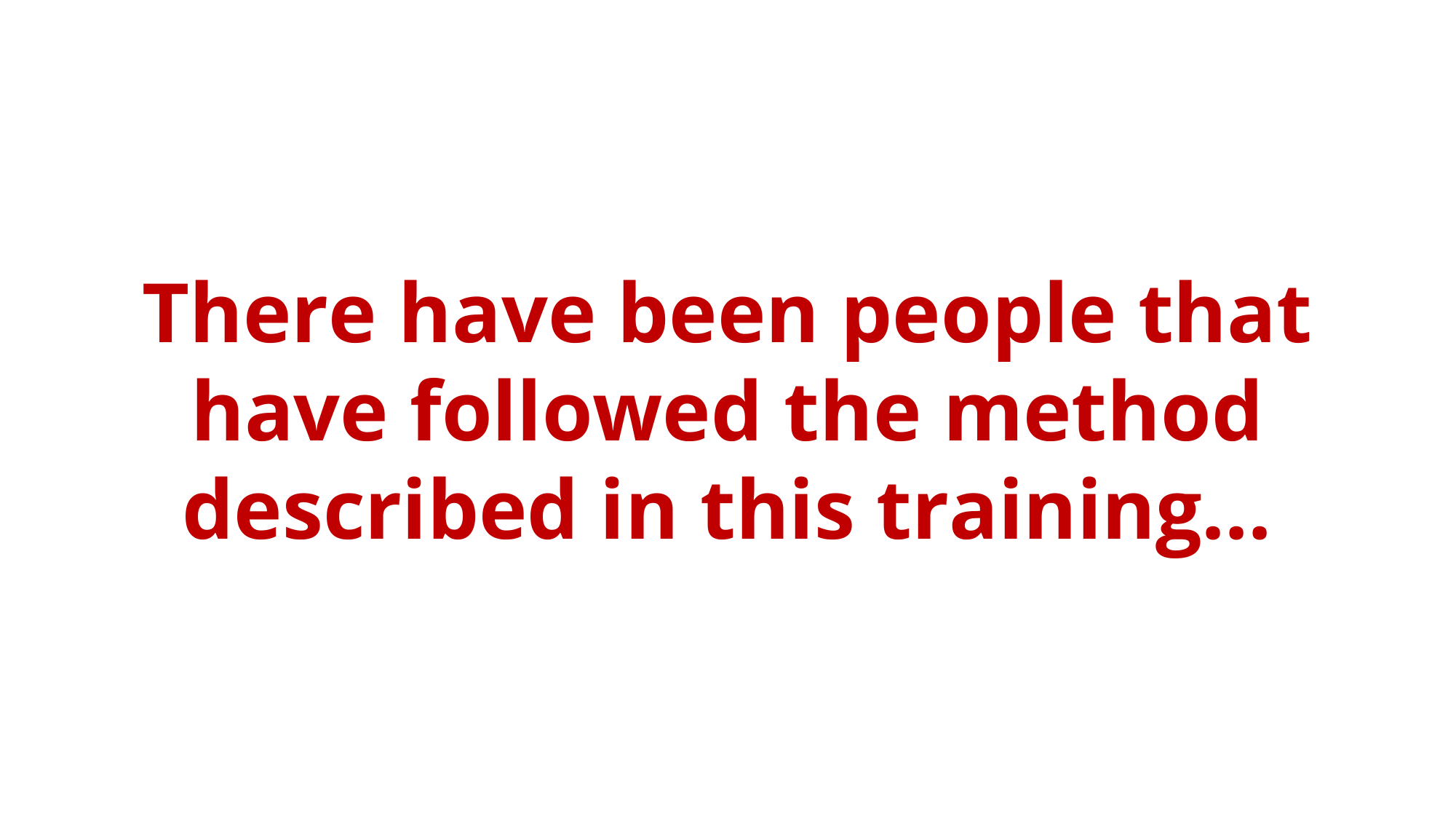

There have been people that have followed the method described in this training…